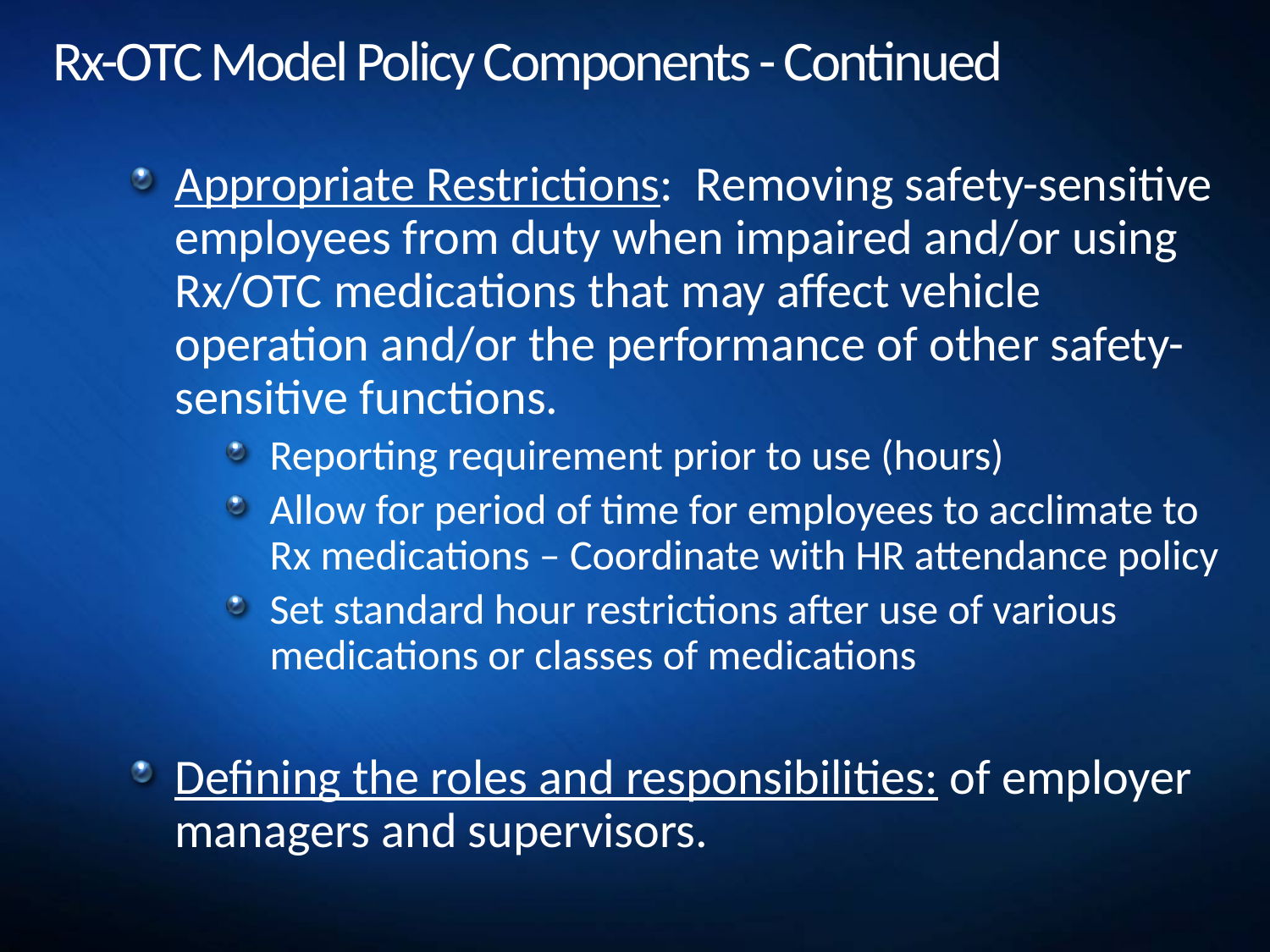

# Rx-OTC Model Policy Components - Continued
Appropriate Restrictions:  Removing safety-sensitive employees from duty when impaired and/or using Rx/OTC medications that may affect vehicle operation and/or the performance of other safety-sensitive functions.
Reporting requirement prior to use (hours)
Allow for period of time for employees to acclimate to Rx medications – Coordinate with HR attendance policy
Set standard hour restrictions after use of various medications or classes of medications

Defining the roles and responsibilities: of employer managers and supervisors.